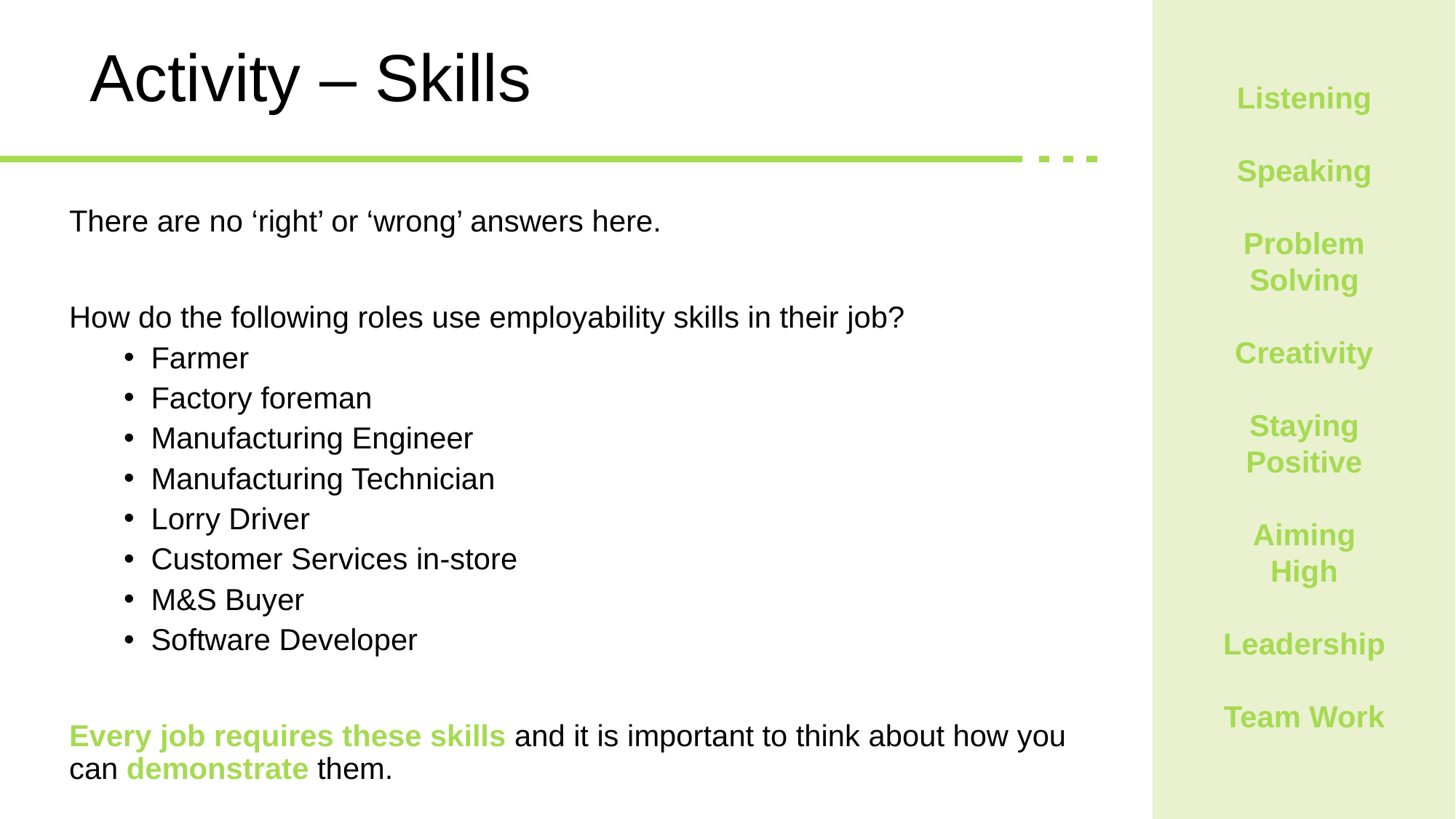

# Activity – Skills
Listening

Speaking

Problem Solving

Creativity

Staying Positive

Aiming High

Leadership

Team Work

There are no ‘right’ or ‘wrong’ answers here.

How do the following roles use employability skills in their job?
Farmer
Factory foreman
Manufacturing Engineer
Manufacturing Technician
Lorry Driver
Customer Services in-store
M&S Buyer
Software Developer

Every job requires these skills and it is important to think about how you can demonstrate them.